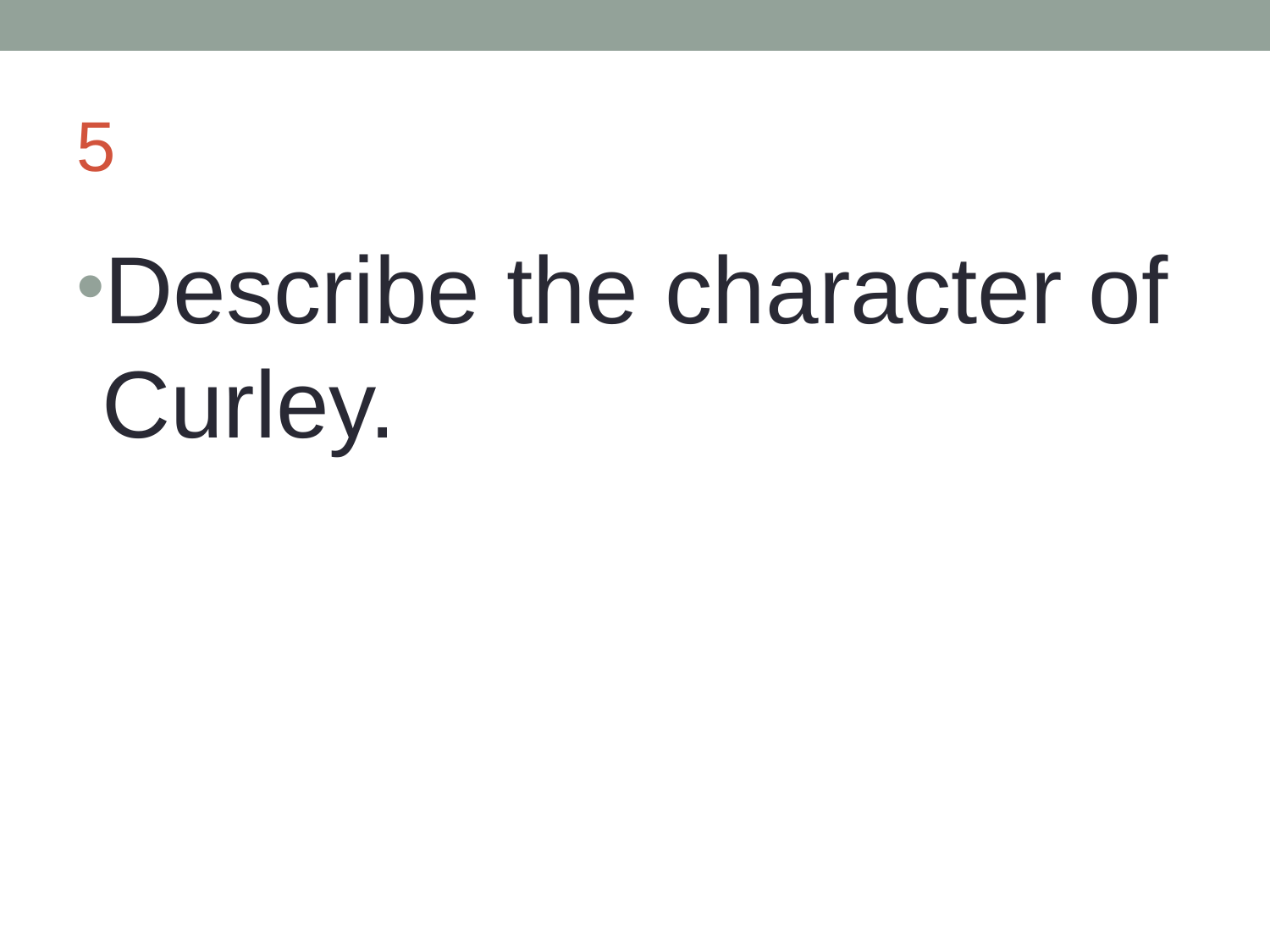

# 5
Describe the character of Curley.